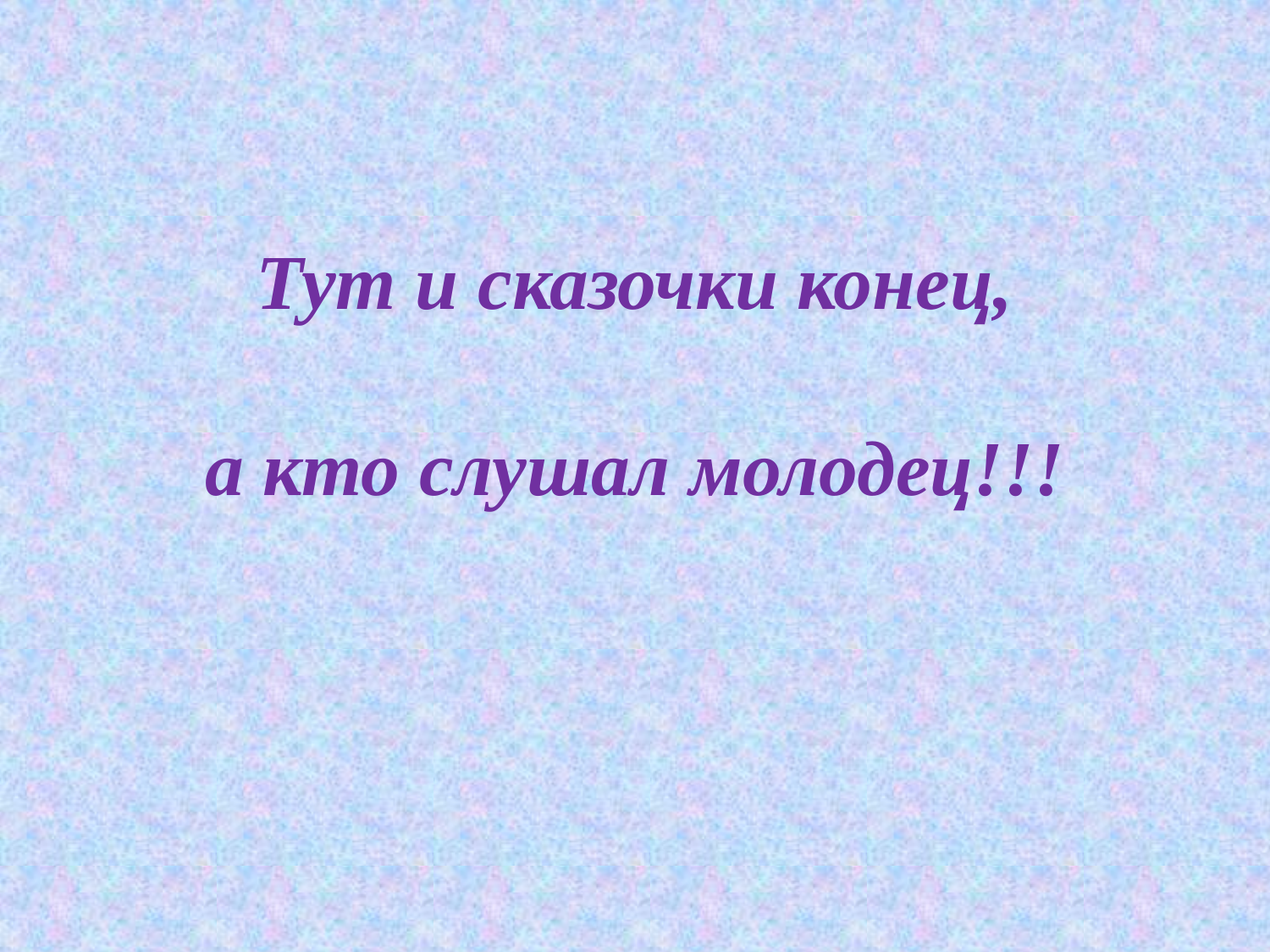

# Тут и сказочки конец, а кто слушал молодец!!!